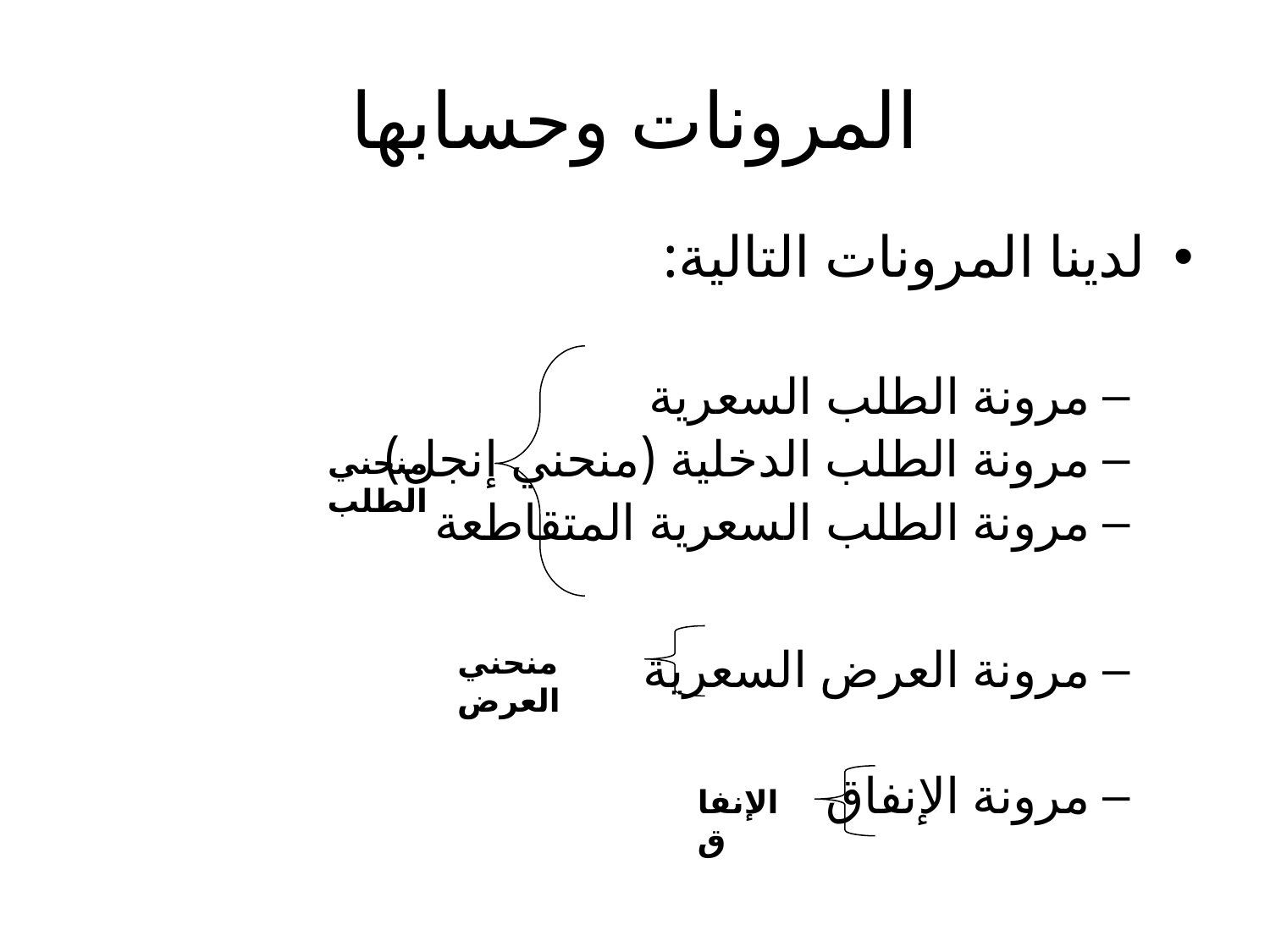

# المرونات وحسابها
لدينا المرونات التالية:

مرونة الطلب السعرية
مرونة الطلب الدخلية (منحني إنجل)
مرونة الطلب السعرية المتقاطعة

مرونة العرض السعرية

مرونة الإنفاق

منحني الطلب

منحني العرض

الإنفاق